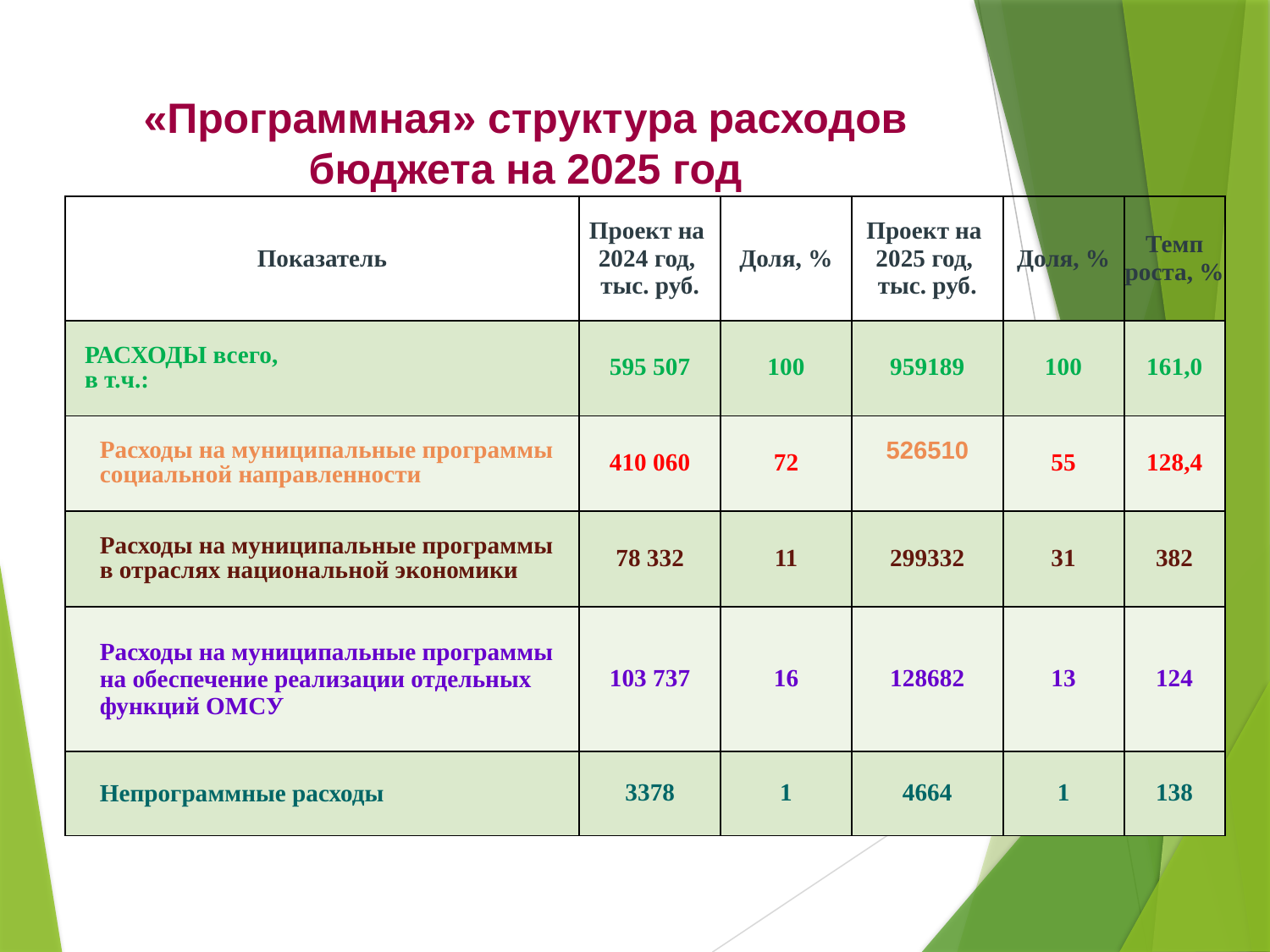

# «Программная» структура расходов бюджета на 2025 год
| Показатель | Проект на 2024 год, тыс. руб. | Доля, % | Проект на 2025 год, тыс. руб. | Доля, % | Темп роста, % |
| --- | --- | --- | --- | --- | --- |
| РАСХОДЫ всего, в т.ч.: | 595 507 | 100 | 959189 | 100 | 161,0 |
| Расходы на муниципальные программы социальной направленности | 410 060 | 72 | 526510 | 55 | 128,4 |
| Расходы на муниципальные программы в отраслях национальной экономики | 78 332 | 11 | 299332 | 31 | 382 |
| Расходы на муниципальные программы на обеспечение реализации отдельных функций ОМСУ | 103 737 | 16 | 128682 | 13 | 124 |
| Непрограммные расходы | 3378 | 1 | 4664 | 1 | 138 |